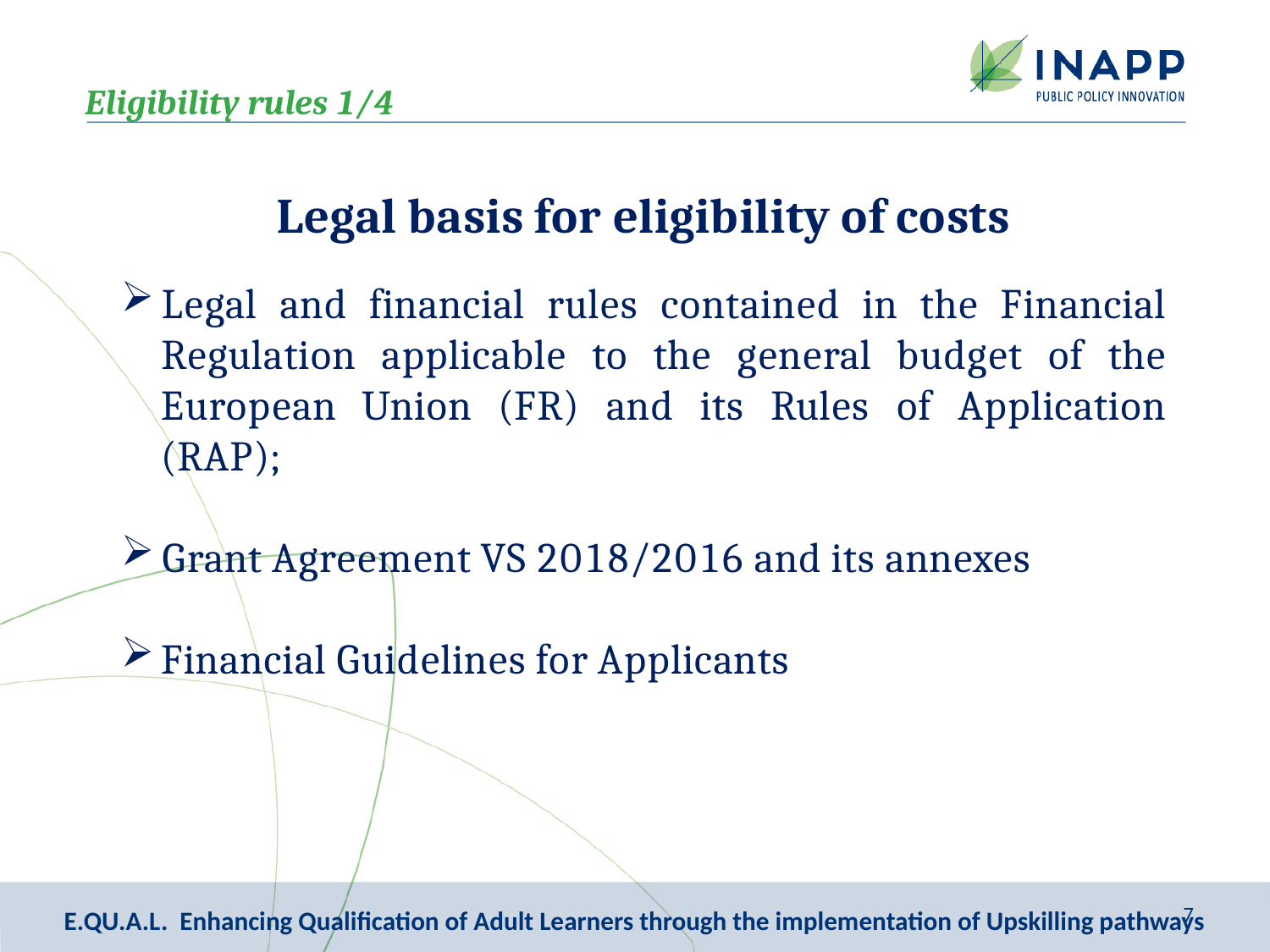

Eligibility rules 1/4
Legal basis for eligibility of costs

Legal and financial rules contained in the Financial Regulation applicable to the general budget of the European Union (FR) and its Rules of Application (RAP);

Grant Agreement VS 2018/2016 and its annexes

Financial Guidelines for Applicants

7
E.QU.A.L.  Enhancing Qualification of Adult Learners through the implementation of Upskilling pathways